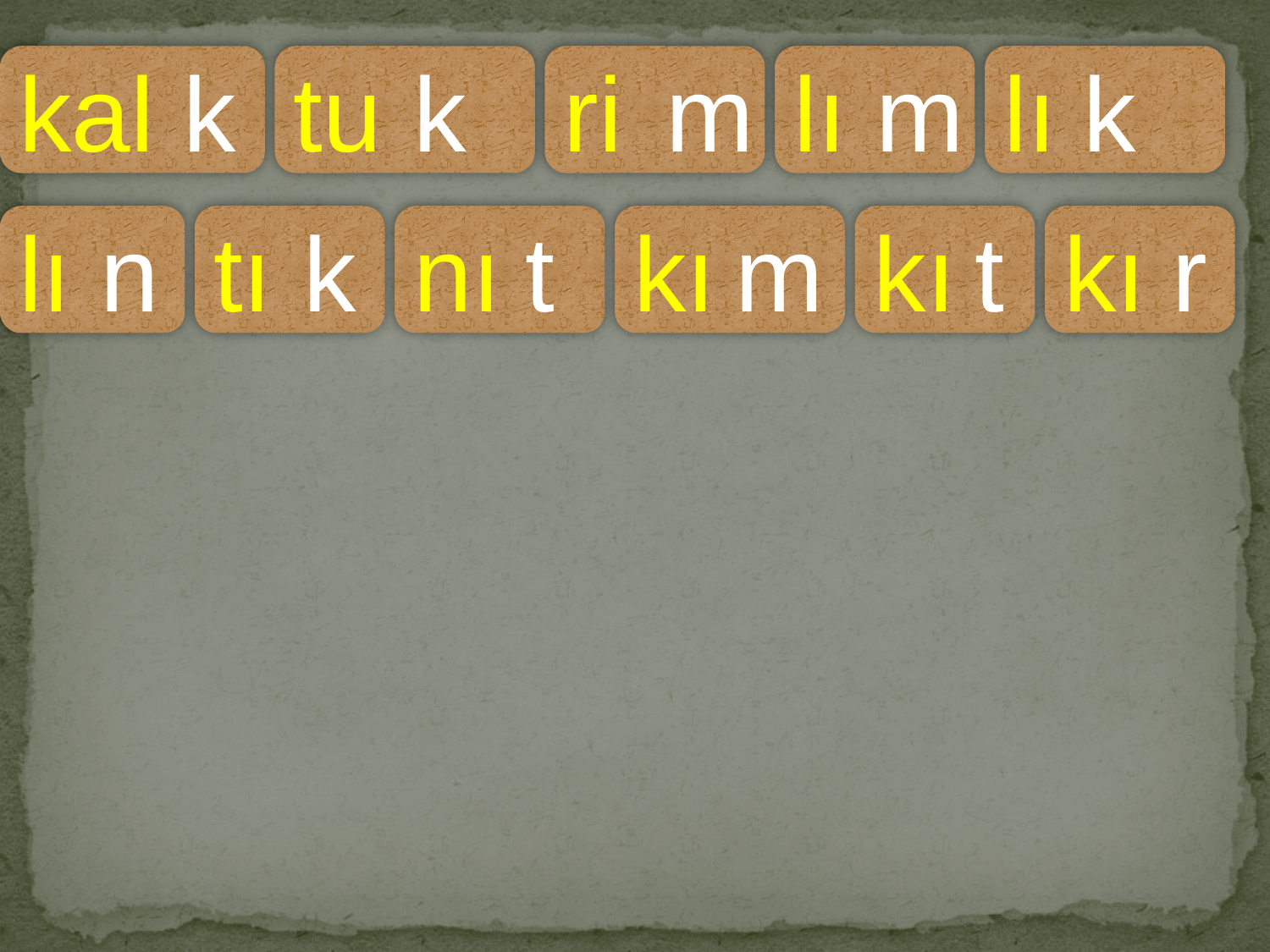

kal
k
tu
k
ri
m
lı
m
lı
k
lı
n
tı
k
nı
t
kı
m
kı
t
kı
r